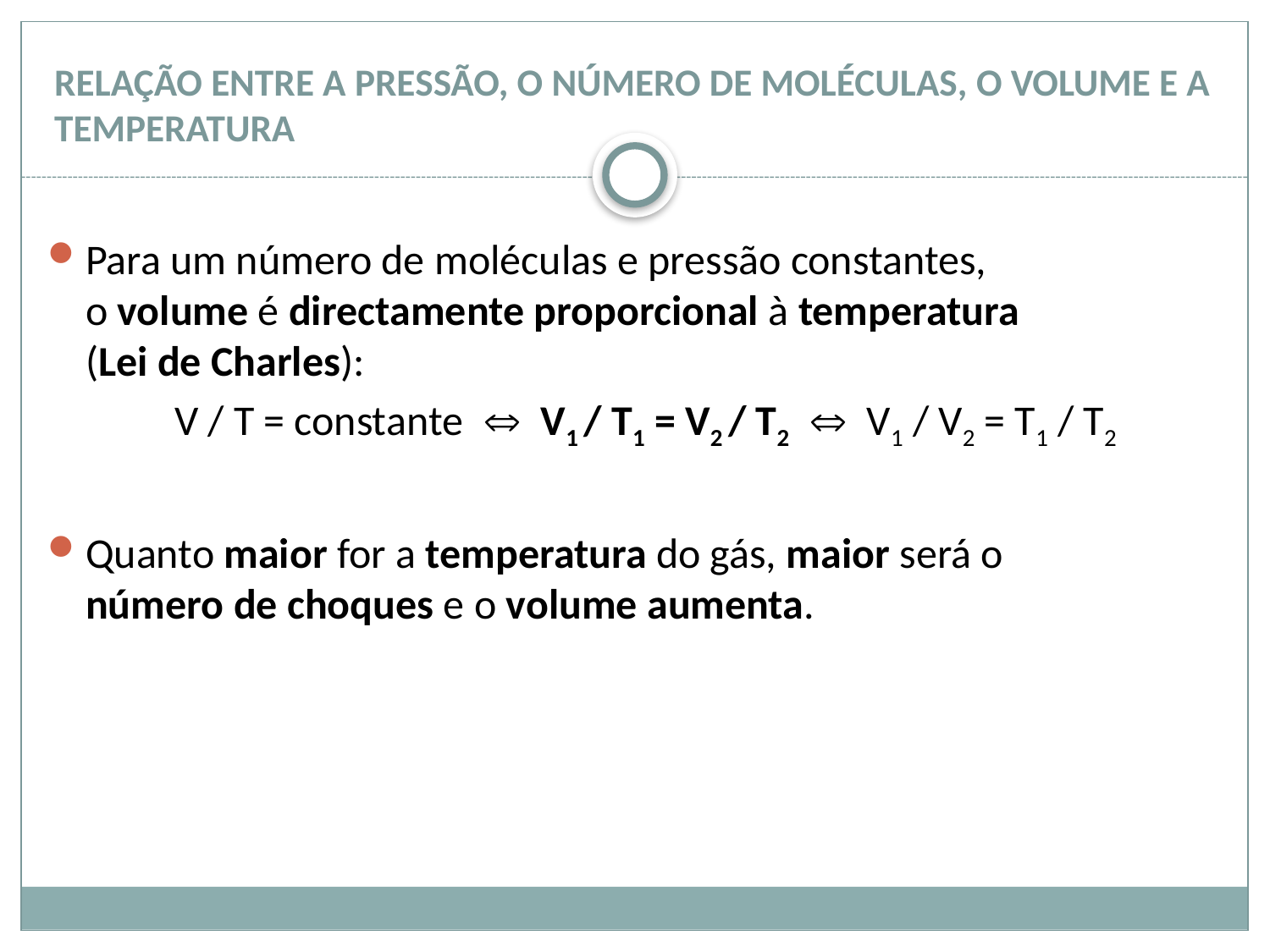

# RELAÇÃO ENTRE A PRESSÃO, O NÚMERO DE MOLÉCULAS, O VOLUME E A TEMPERATURA
Para um número de moléculas e pressão constantes,
o volume é directamente proporcional à temperatura
(Lei de Charles):
	V / T = constante  ⇔  V1 / T1 = V2 / T2  ⇔  V1 / V2 = T1 / T2

Quanto maior for a temperatura do gás, maior será o
número de choques e o volume aumenta.